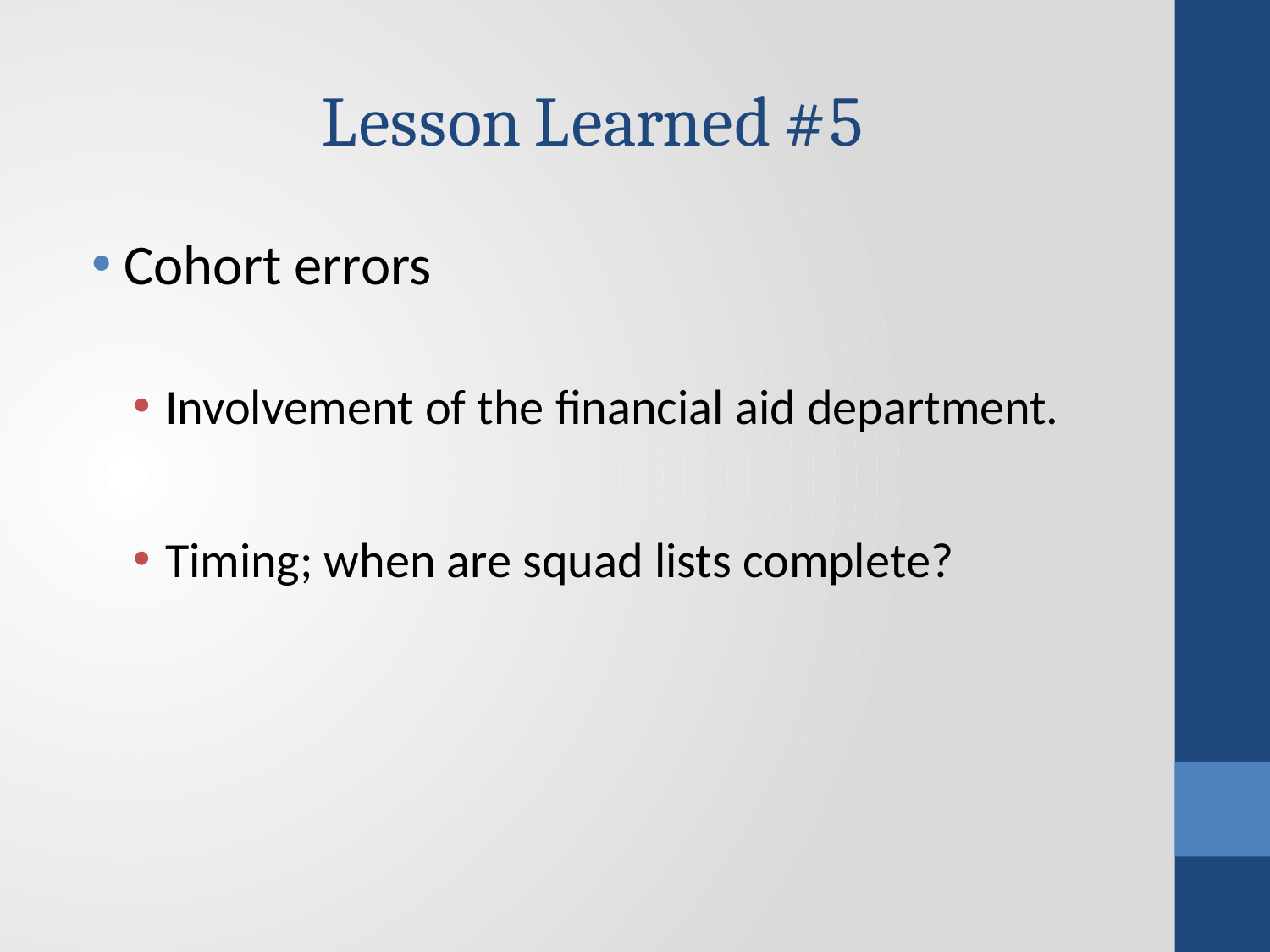

# Lesson Learned #5
Cohort errors

Involvement of the financial aid department.

Timing; when are squad lists complete?